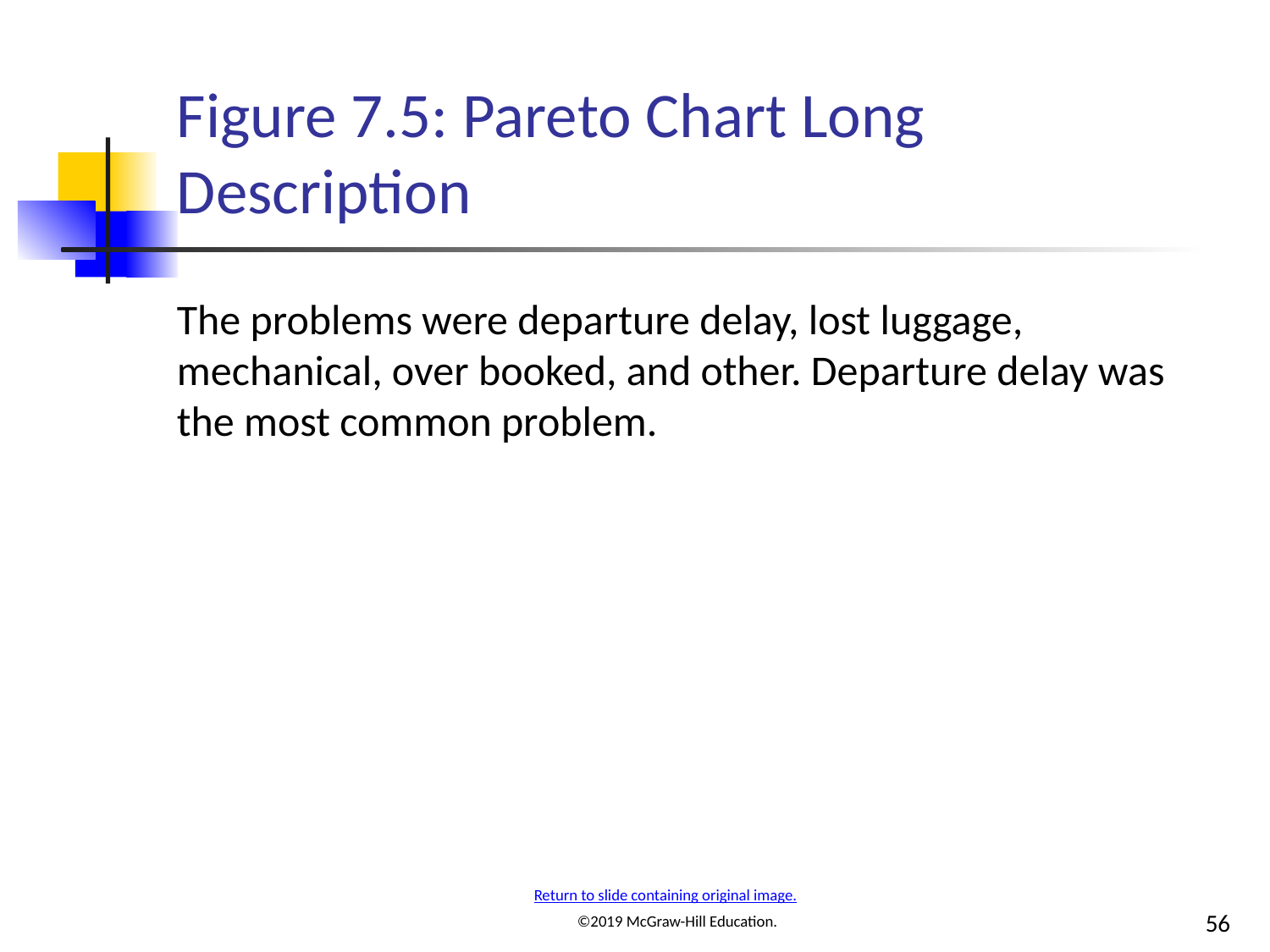

# Figure 7.5: Pareto Chart Long Description
The problems were departure delay, lost luggage, mechanical, over booked, and other. Departure delay was the most common problem.
Return to slide containing original image.